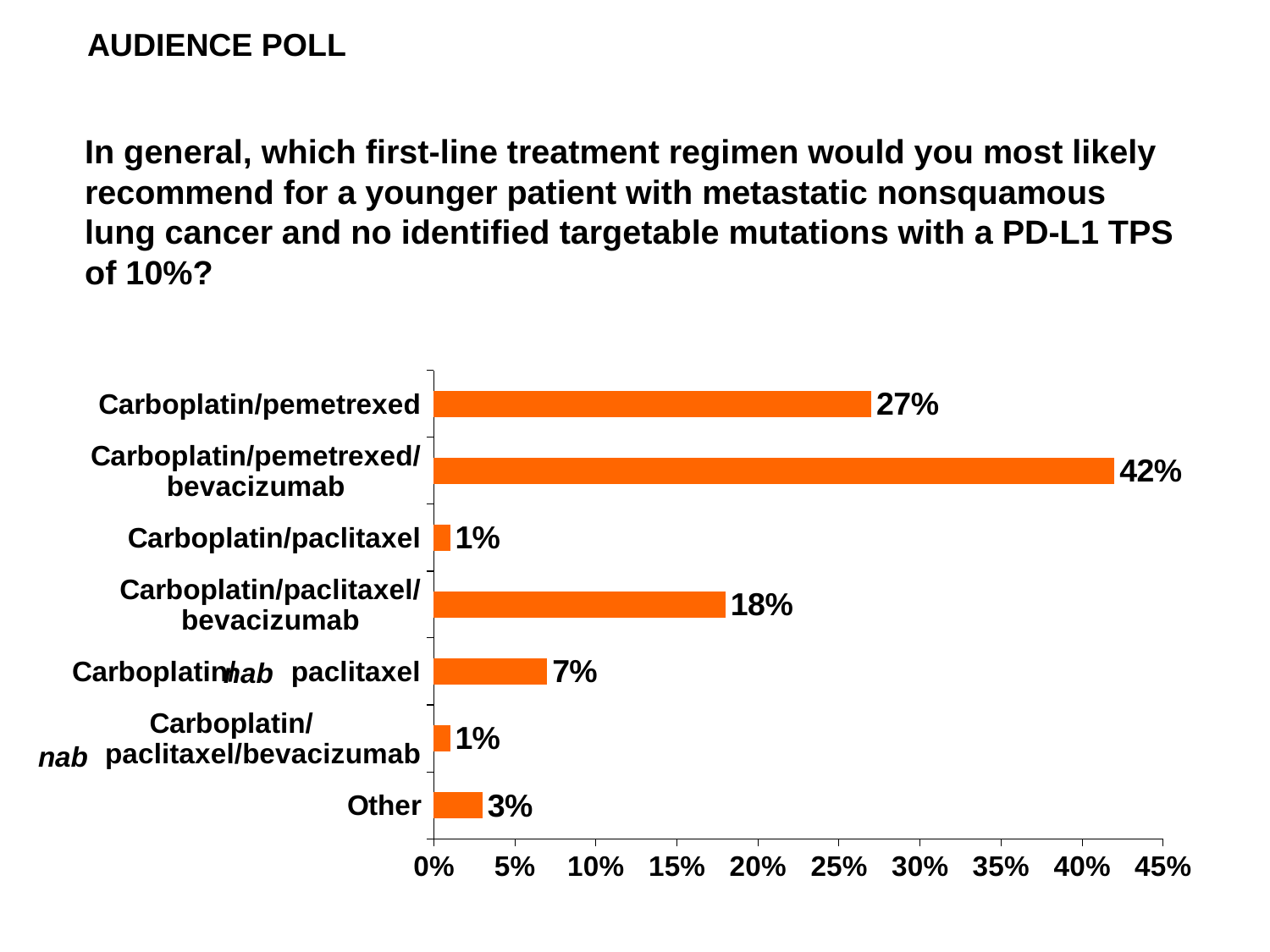

AUDIENCE POLL
In general, which first-line treatment regimen would you most likely recommend for a younger patient with metastatic nonsquamous lung cancer and no identified targetable mutations with a PD-L1 TPS of 10%?

### Chart

| Category | Series 1 |
|---|---|
| Other | 0.03 |
| Carboplatin/         paclitaxel/bevacizumab | 0.01 |
| Carboplatin/       paclitaxel | 0.07 |
| Carboplatin/paclitaxel/ bevacizumab | 0.18 |
| Carboplatin/paclitaxel | 0.01 |
| Carboplatin/pemetrexed/ bevacizumab | 0.42 |
| Carboplatin/pemetrexed | 0.27 |
nab
nab